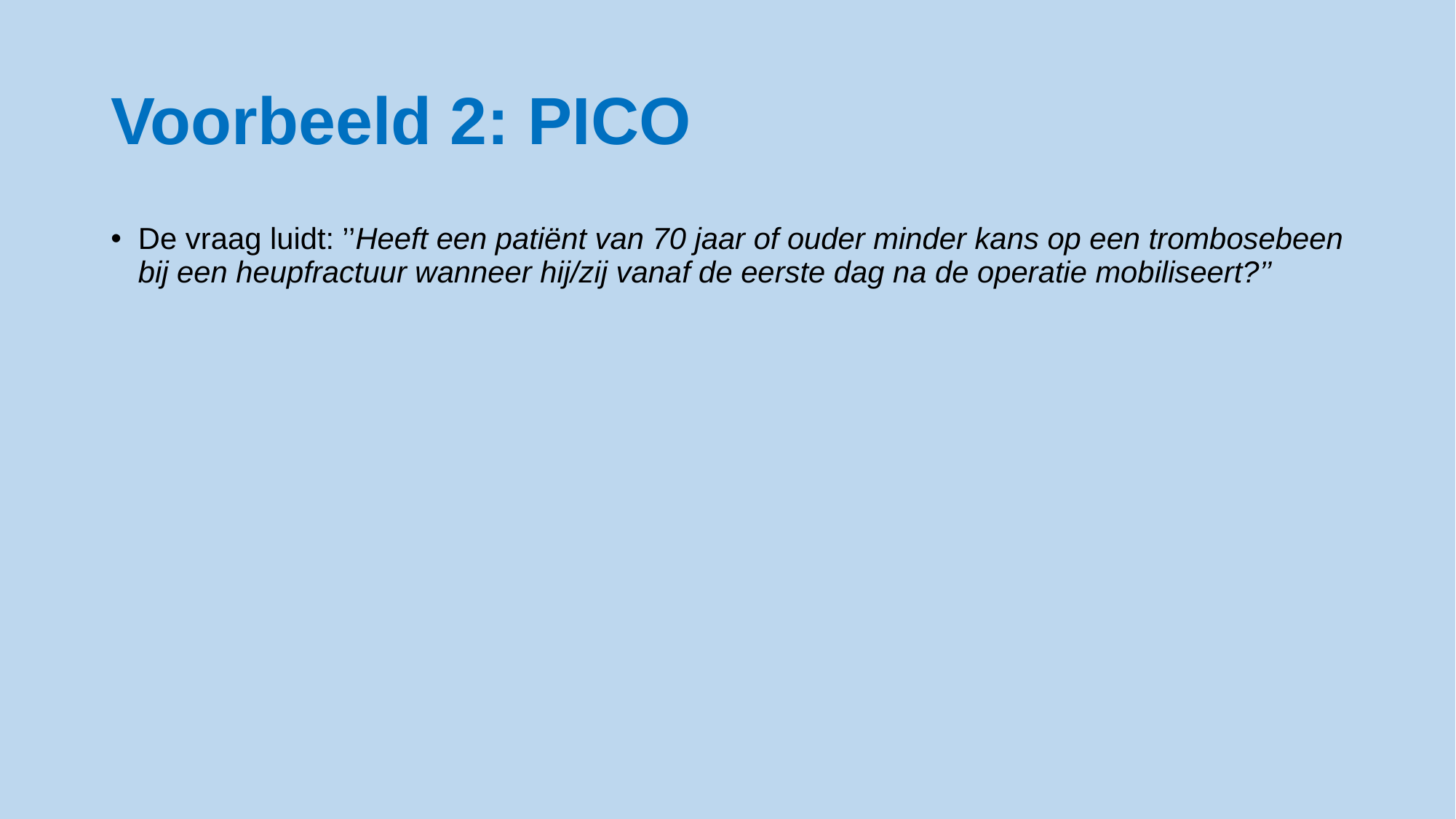

# Voorbeeld 2: PICO
De vraag luidt: ’’Heeft een patiënt van 70 jaar of ouder minder kans op een trombosebeen bij een heupfractuur wanneer hij/zij vanaf de eerste dag na de operatie mobiliseert?’’